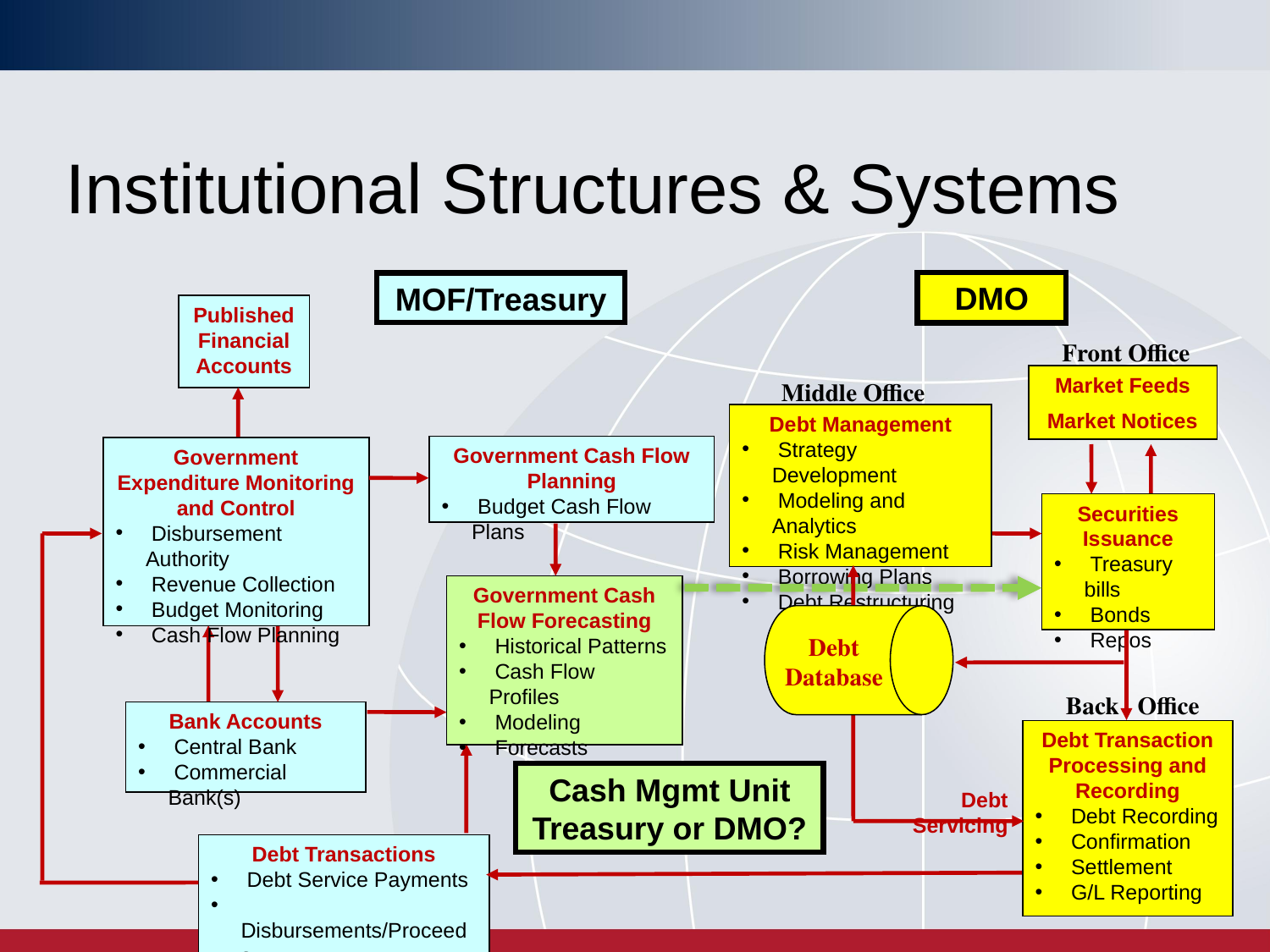

# Institutional Structures & Systems
DMO
MOF/Treasury
Published Financial Accounts
Front Office
Market Feeds
Market Notices
Middle Office

Debt Management
 Strategy Development
 Modeling and Analytics
 Risk Management
 Borrowing Plans
 Debt Restructuring
Government Cash Flow Planning
 Budget Cash Flow Plans
Government Expenditure Monitoring and Control
 Disbursement  Authority
 Revenue Collection
 Budget Monitoring
 Cash Flow Planning

Securities Issuance
 Treasury bills
 Bonds
 Repos

Government Cash Flow Forecasting
 Historical Patterns
 Cash Flow Profiles
 Modeling
 Forecasts

Debt Database

Back   Office
Bank Accounts
 Central Bank
 Commercial Bank(s)

Debt Transaction Processing and Recording
 Debt Recording
 Confirmation
 Settlement
 G/L Reporting

Cash Mgmt Unit
Treasury or DMO?
Debt Servicing

Debt Transactions
 Debt Service Payments
 Disbursements/Proceeds